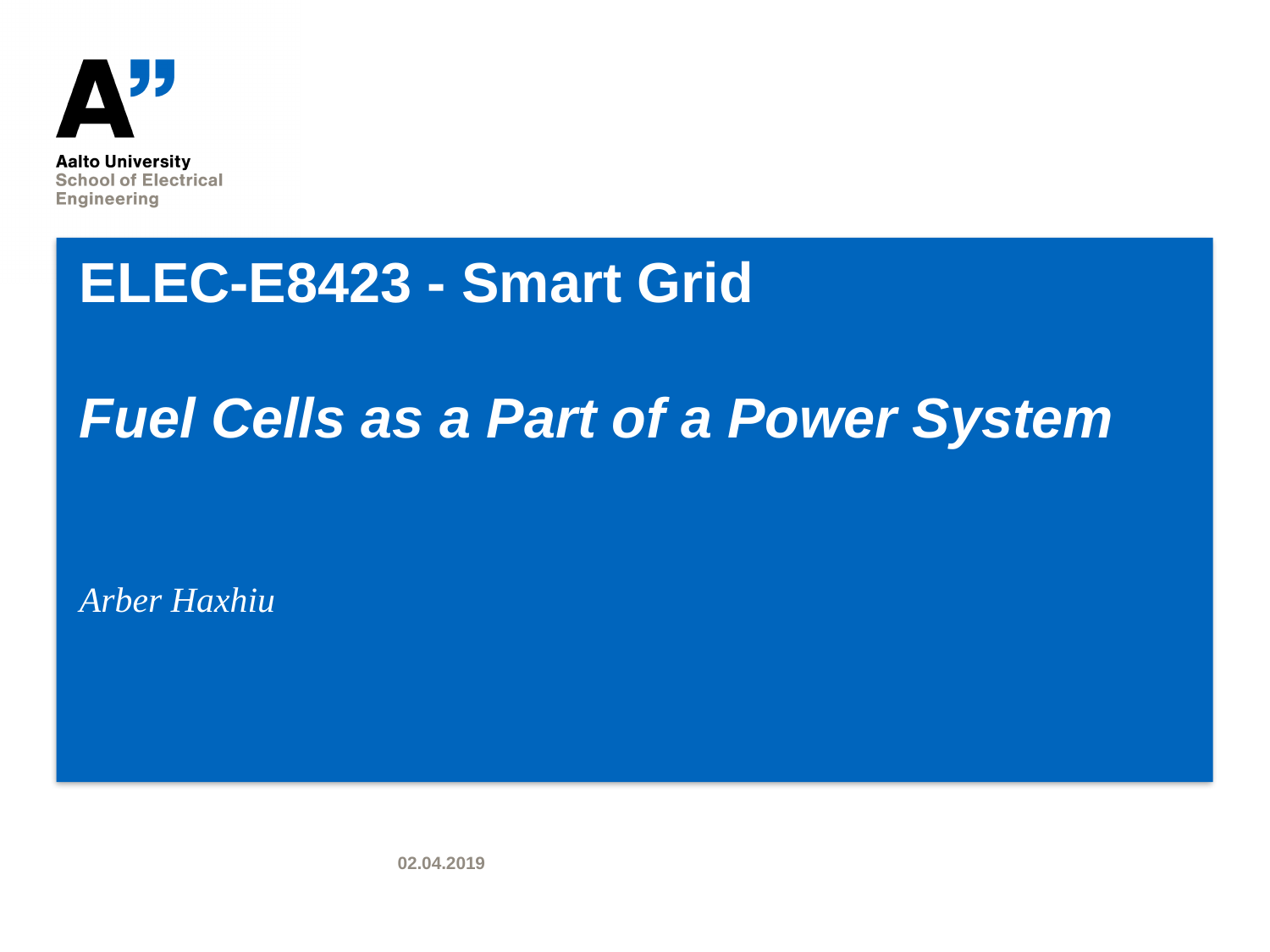

# ELEC-E8423 - Smart Grid Fuel Cells as a Part of a Power System
Arber Haxhiu

02.04.2019